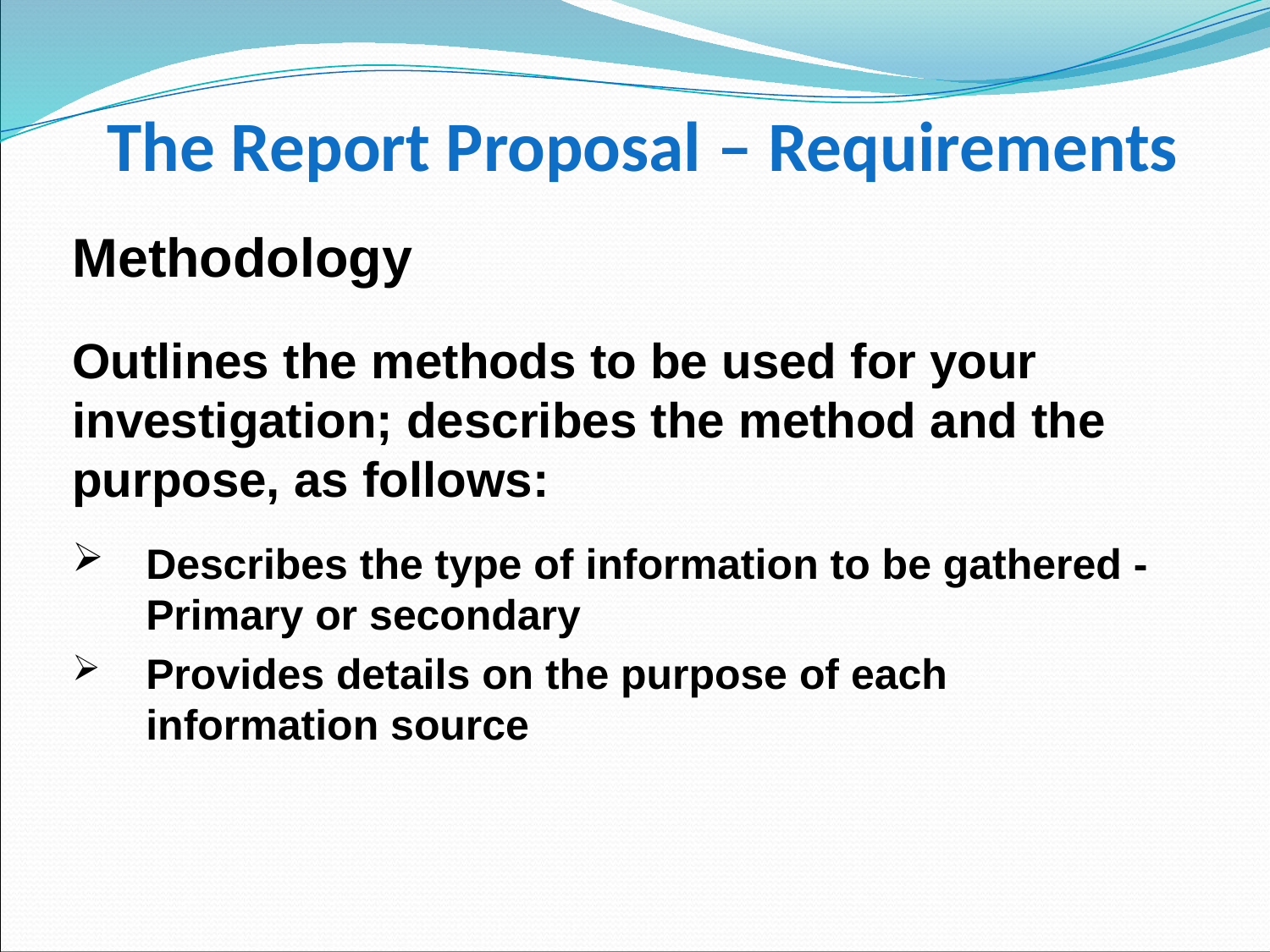

The Report Proposal – Requirements
Methodology
Outlines the methods to be used for your investigation; describes the method and the purpose, as follows:
Describes the type of information to be gathered - Primary or secondary
Provides details on the purpose of each information source